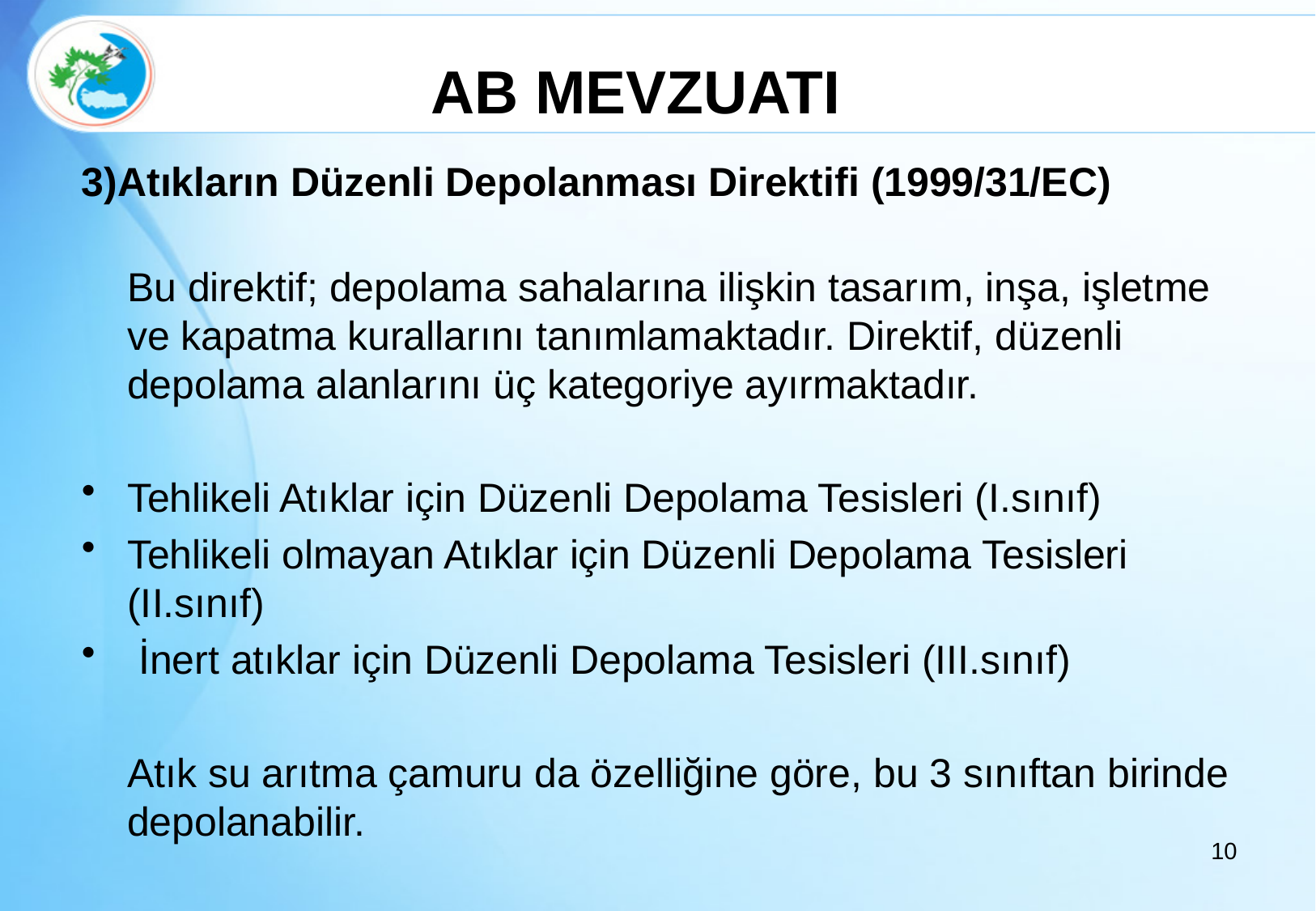

# AB MEVZUATI
3)Atıkların Düzenli Depolanması Direktifi (1999/31/EC)
Bu direktif; depolama sahalarına ilişkin tasarım, inşa, işletme ve kapatma kurallarını tanımlamaktadır. Direktif, düzenli depolama alanlarını üç kategoriye ayırmaktadır.

Tehlikeli Atıklar için Düzenli Depolama Tesisleri (I.sınıf)
Tehlikeli olmayan Atıklar için Düzenli Depolama Tesisleri (II.sınıf)
 İnert atıklar için Düzenli Depolama Tesisleri (III.sınıf)

	Atık su arıtma çamuru da özelliğine göre, bu 3 sınıftan birinde depolanabilir.

10